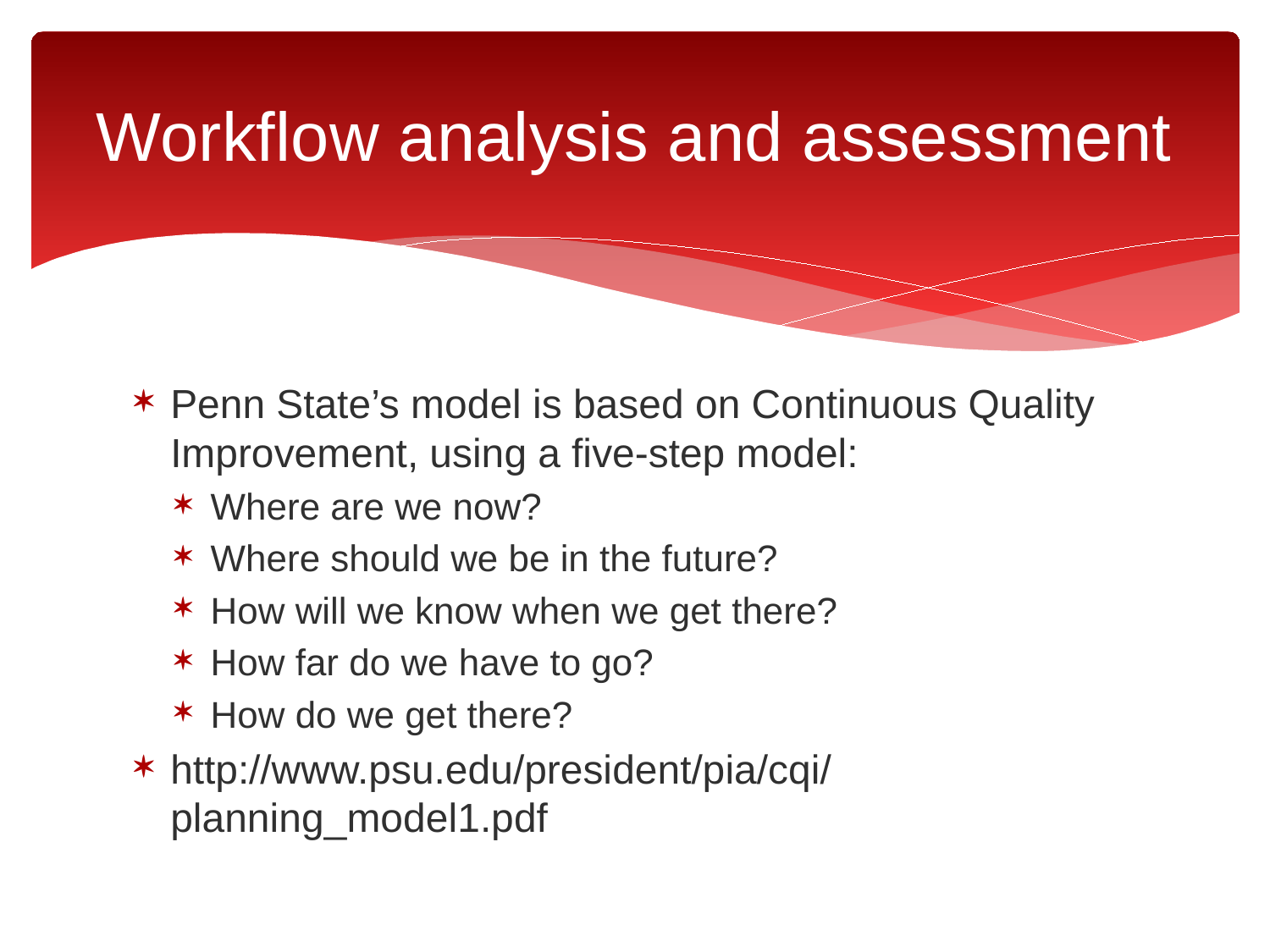

# Workflow analysis and assessment
Penn State’s model is based on Continuous Quality Improvement, using a five-step model:
Where are we now?
Where should we be in the future?
How will we know when we get there?
How far do we have to go?
How do we get there?
http://www.psu.edu/president/pia/cqi/planning_model1.pdf